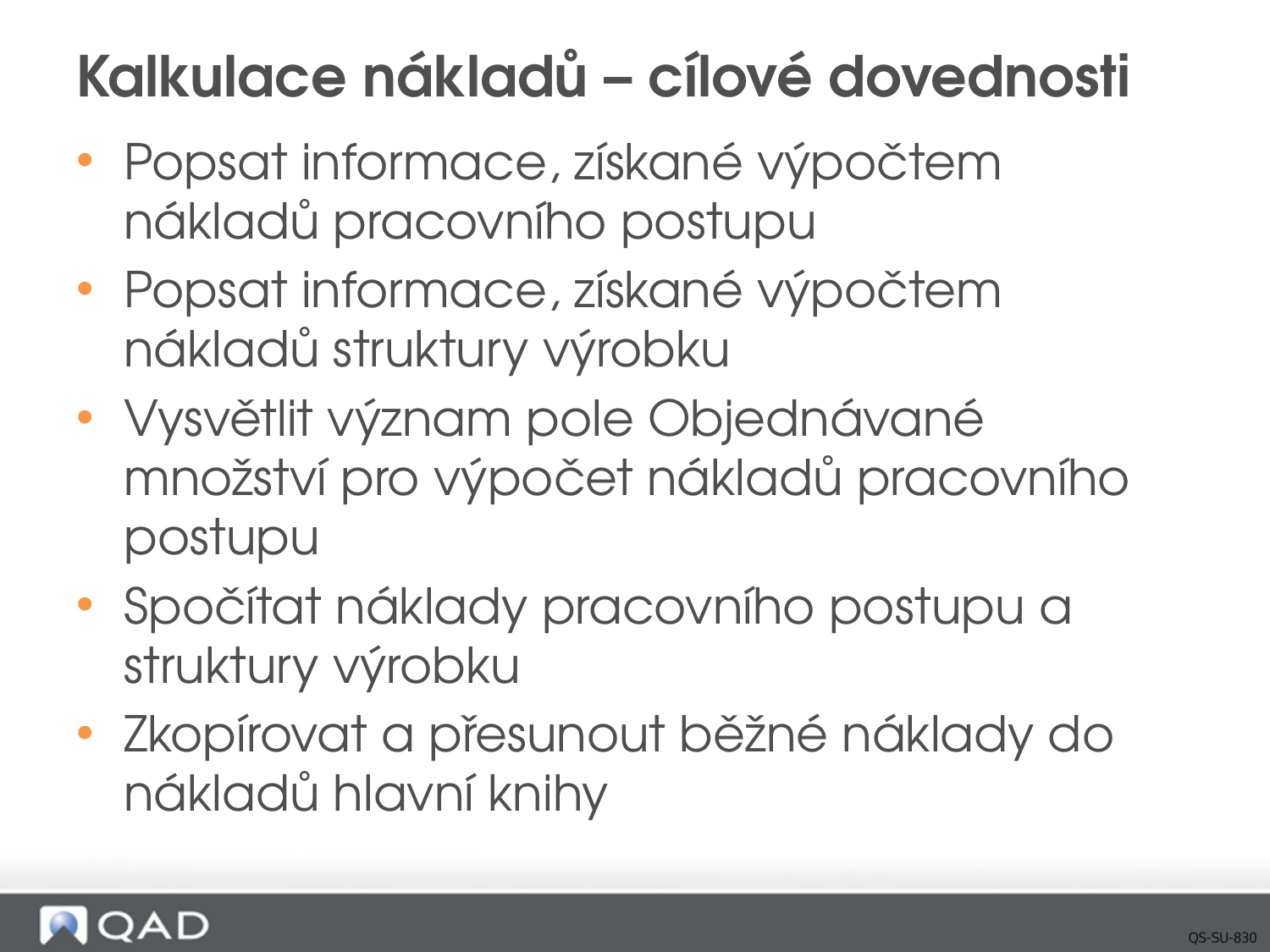

# Kalkulace nákladů – cílové dovednosti
Popsat informace, získané výpočtem nákladů pracovního postupu
Popsat informace, získané výpočtem nákladů struktury výrobku
Vysvětlit význam pole Objednávané množství pro výpočet nákladů pracovního postupu
Spočítat náklady pracovního postupu a struktury výrobku
Zkopírovat a přesunout běžné náklady do nákladů hlavní knihy

QS-SU-830